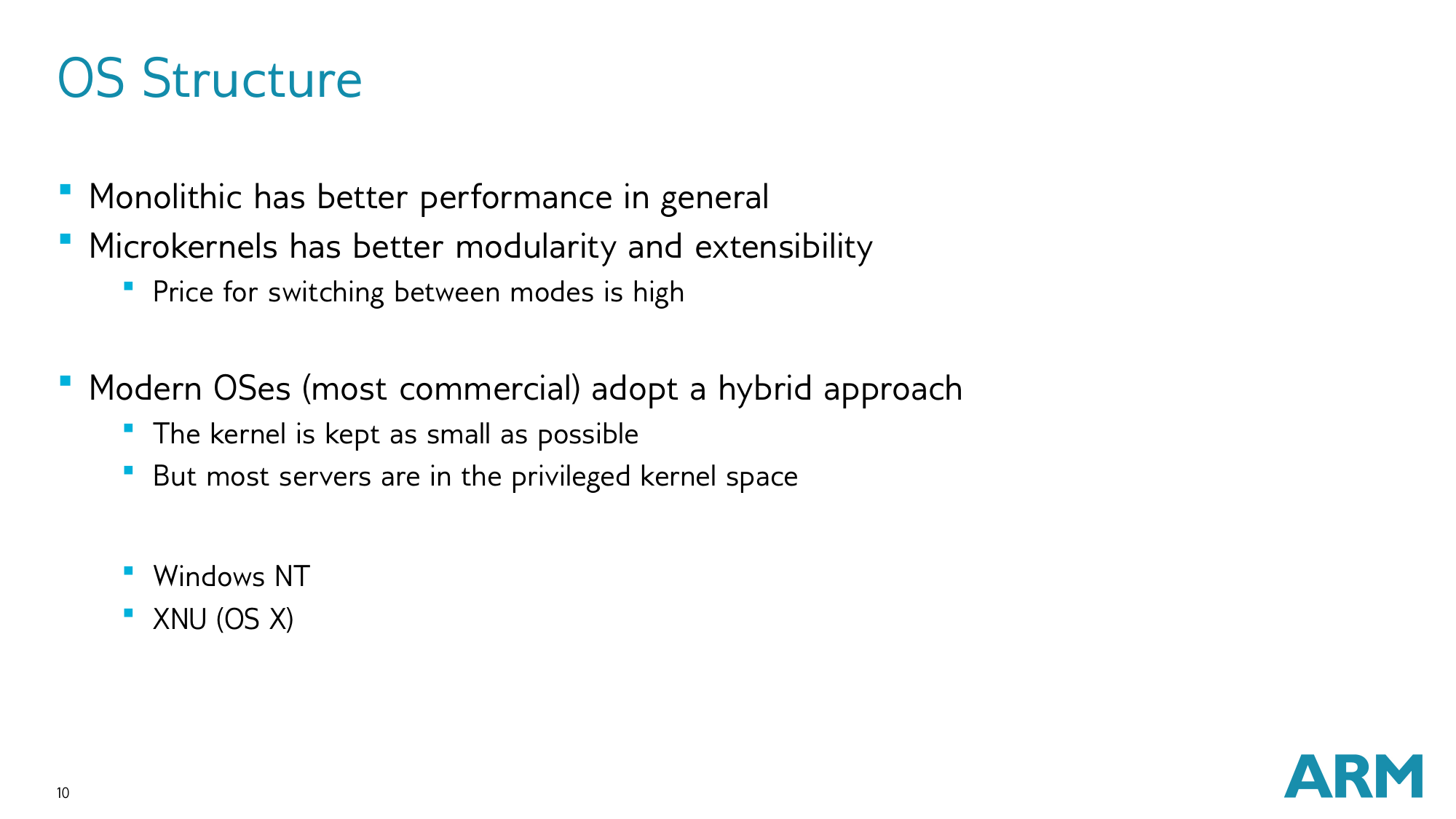

# OS Structure
Monolithic has better performance in general
Microkernels has better modularity and extensibility
Price for switching between modes is high

Modern OSes (most commercial) adopt a hybrid approach
The kernel is kept as small as possible
But most servers are in the privileged kernel space

Windows NT
XNU (OS X)